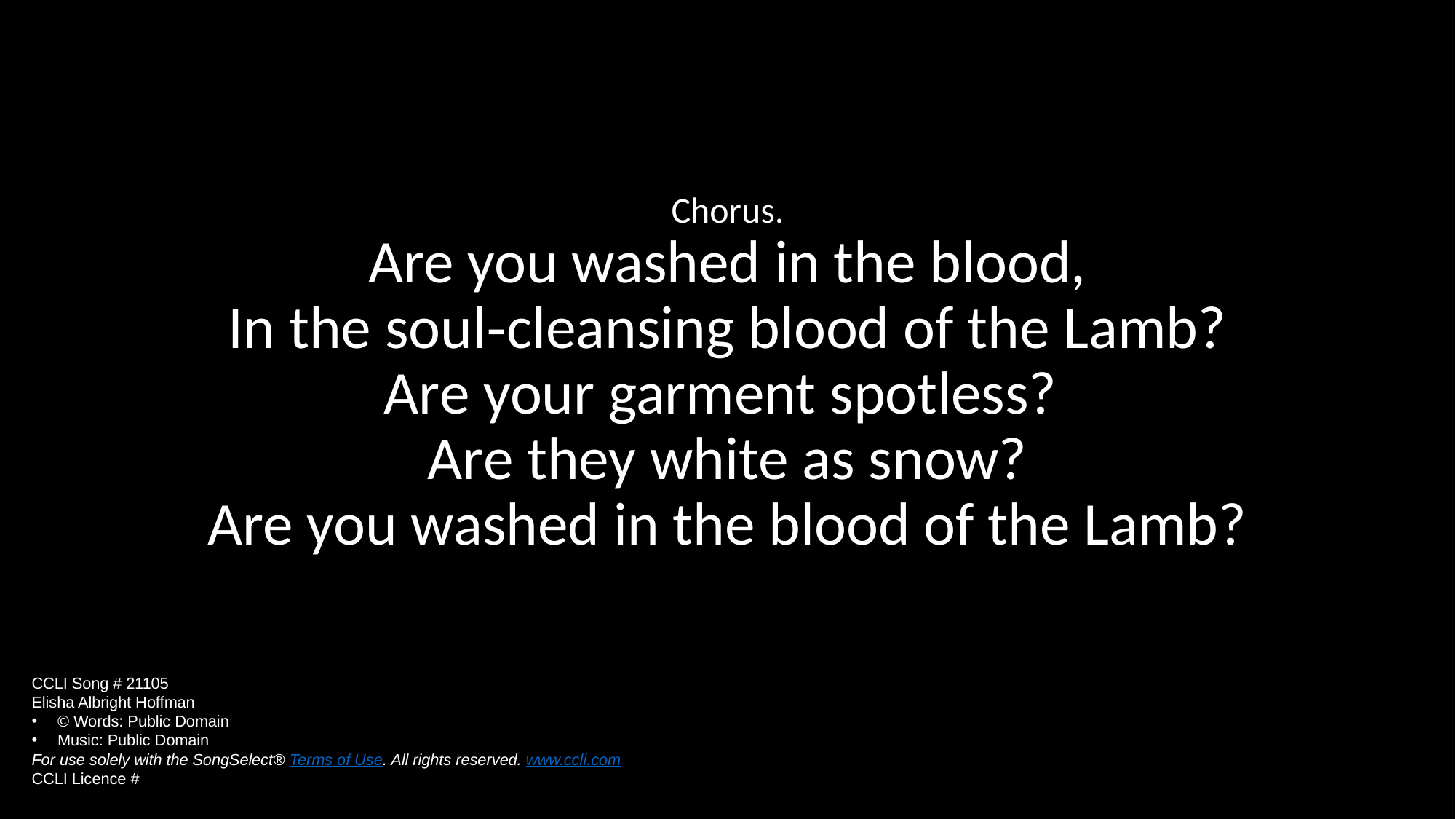

Chorus.
Are you washed in the blood,
In the soul‑cleansing blood of the Lamb?
Are your garment spotless?
Are they white as snow?
Are you washed in the blood of the Lamb?
CCLI Song # 21105
Elisha Albright Hoffman
© Words: Public Domain
Music: Public Domain
For use solely with the SongSelect® Terms of Use. All rights reserved. www.ccli.com
CCLI Licence #